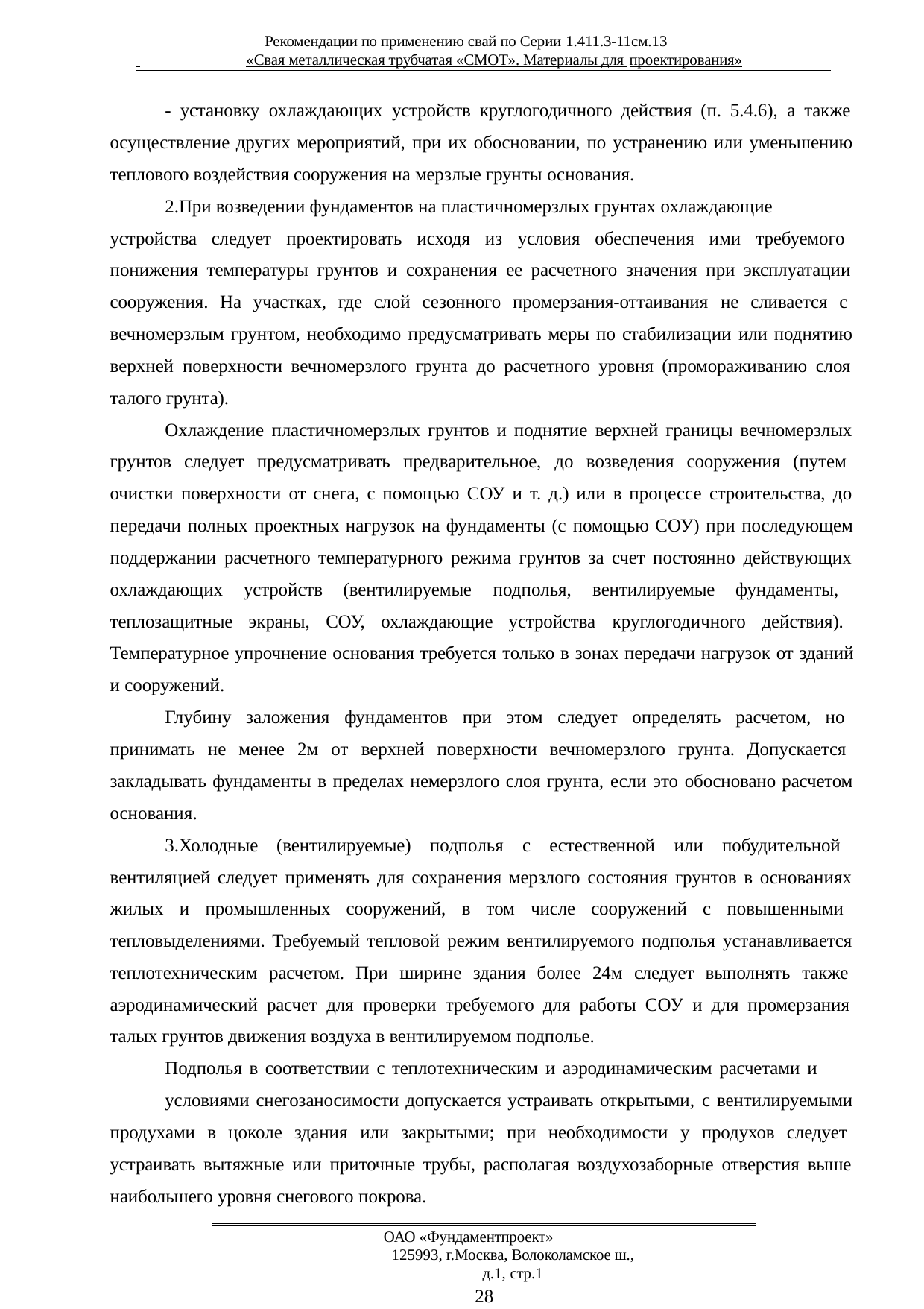

Рекомендации по применению свай по Серии 1.411.3-11см.13
 	«Свая металлическая трубчатая «СМОТ». Материалы для проектирования»

- установку охлаждающих устройств круглогодичного действия (п. 5.4.6), а также  осуществление других мероприятий, при их обосновании, по устранению или уменьшению  теплового воздействия сооружения на мерзлые грунты основания.
При возведении фундаментов на пластичномерзлых грунтах охлаждающие
устройства следует проектировать исходя из условия обеспечения ими требуемого  понижения температуры грунтов и сохранения ее расчетного значения при эксплуатации  сооружения. На участках, где слой сезонного промерзания-оттаивания не сливается с  вечномерзлым грунтом, необходимо предусматривать меры по стабилизации или поднятию  верхней поверхности вечномерзлого грунта до расчетного уровня (промораживанию слоя  талого грунта).
Охлаждение пластичномерзлых грунтов и поднятие верхней границы вечномерзлых  грунтов следует предусматривать предварительное, до возведения сооружения (путем  очистки поверхности от снега, с помощью СОУ и т. д.) или в процессе строительства, до  передачи полных проектных нагрузок на фундаменты (с помощью СОУ) при последующем  поддержании расчетного температурного режима грунтов за счет постоянно действующих  охлаждающих устройств (вентилируемые подполья, вентилируемые фундаменты,  теплозащитные экраны, СОУ, охлаждающие устройства круглогодичного действия).  Температурное упрочнение основания требуется только в зонах передачи нагрузок от зданий  и сооружений.
Глубину заложения фундаментов при этом следует определять расчетом, но  принимать не менее 2м от верхней поверхности вечномерзлого грунта. Допускается  закладывать фундаменты в пределах немерзлого слоя грунта, если это обосновано расчетом  основания.
Холодные (вентилируемые) подполья с естественной или побудительной  вентиляцией следует применять для сохранения мерзлого состояния грунтов в основаниях  жилых и промышленных сооружений, в том числе сооружений с повышенными  тепловыделениями. Требуемый тепловой режим вентилируемого подполья устанавливается  теплотехническим расчетом. При ширине здания более 24м следует выполнять также  аэродинамический расчет для проверки требуемого для работы СОУ и для промерзания  талых грунтов движения воздуха в вентилируемом подполье.
Подполья в соответствии с теплотехническим и аэродинамическим расчетами и
условиями снегозаносимости допускается устраивать открытыми, с вентилируемыми  продухами в цоколе здания или закрытыми; при необходимости у продухов следует  устраивать вытяжные или приточные трубы, располагая воздухозаборные отверстия выше  наибольшего уровня снегового покрова.
ОАО «Фундаментпроект»
125993, г.Москва, Волоколамское ш., д.1, стр.1
28